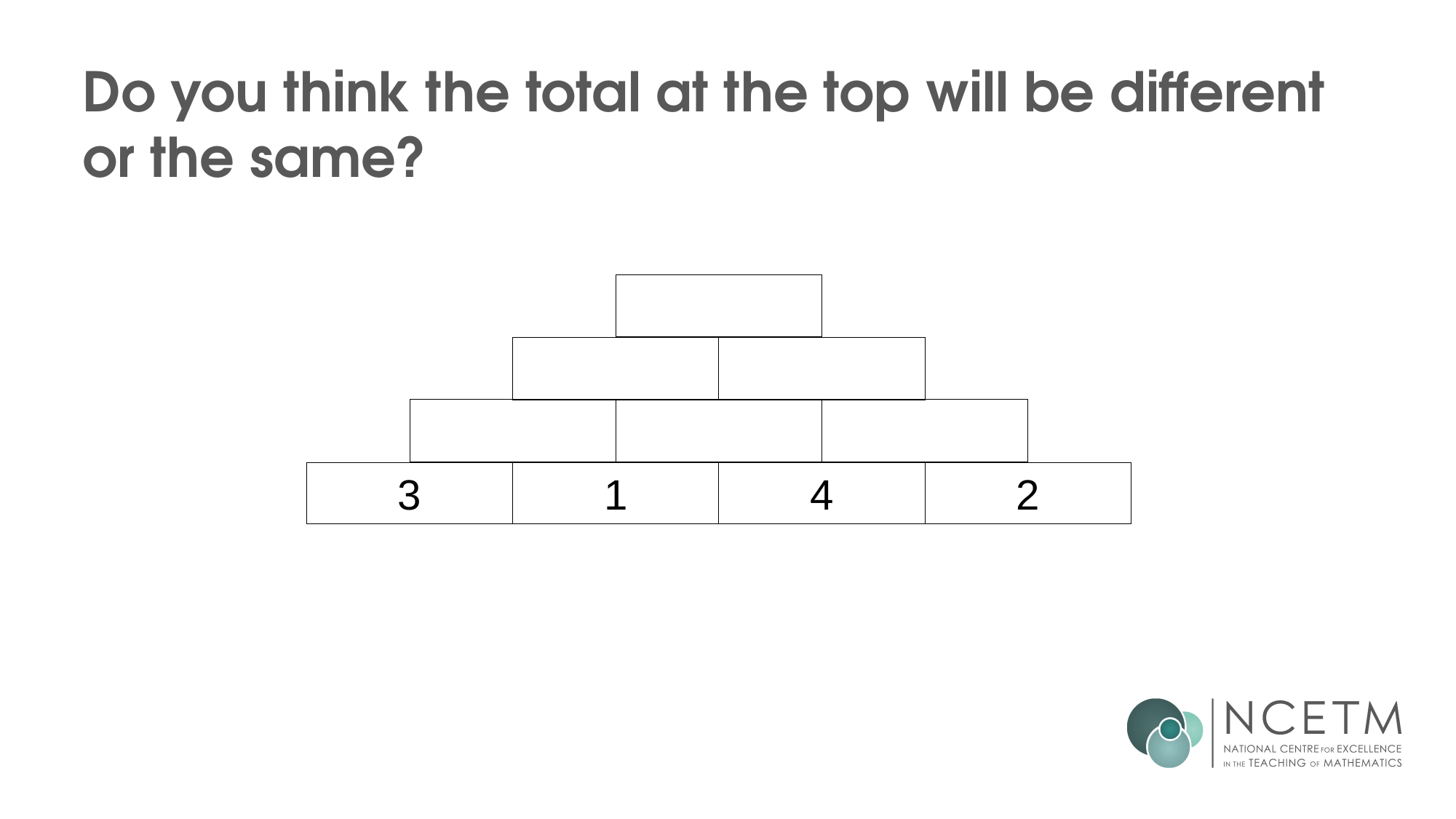

# Do you think the total at the top will be different or the same?

3
1
4
2